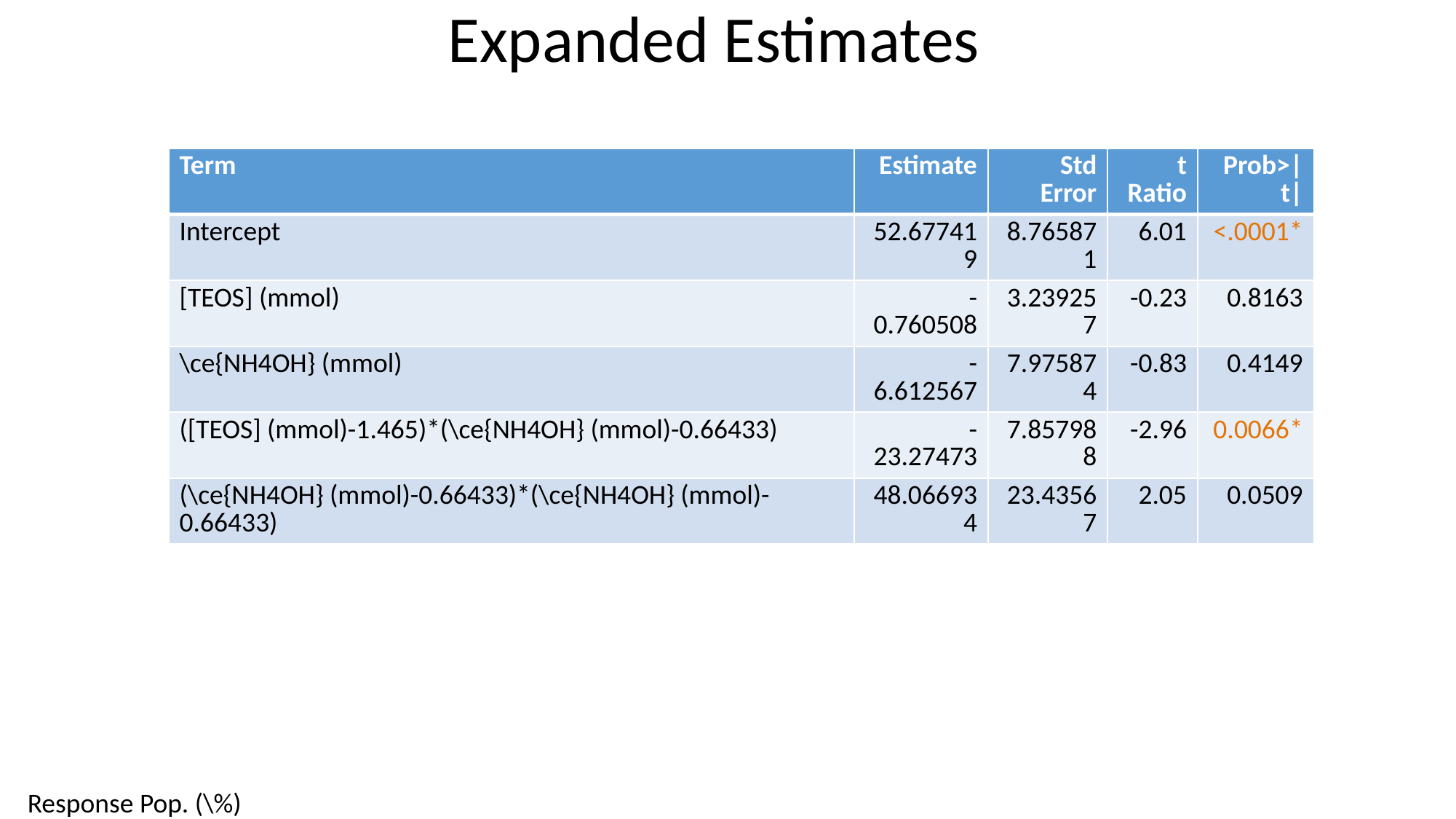

# Expanded Estimates
| Term | Estimate | Std Error | t Ratio | Prob>|t| |
| --- | --- | --- | --- | --- |
| Intercept | 52.677419 | 8.765871 | 6.01 | <.0001\* |
| [TEOS] (mmol) | -0.760508 | 3.239257 | -0.23 | 0.8163 |
| \ce{NH4OH} (mmol) | -6.612567 | 7.975874 | -0.83 | 0.4149 |
| ([TEOS] (mmol)-1.465)\*(\ce{NH4OH} (mmol)-0.66433) | -23.27473 | 7.857988 | -2.96 | 0.0066\* |
| (\ce{NH4OH} (mmol)-0.66433)\*(\ce{NH4OH} (mmol)-0.66433) | 48.066934 | 23.43567 | 2.05 | 0.0509 |
Response Pop. (\%)